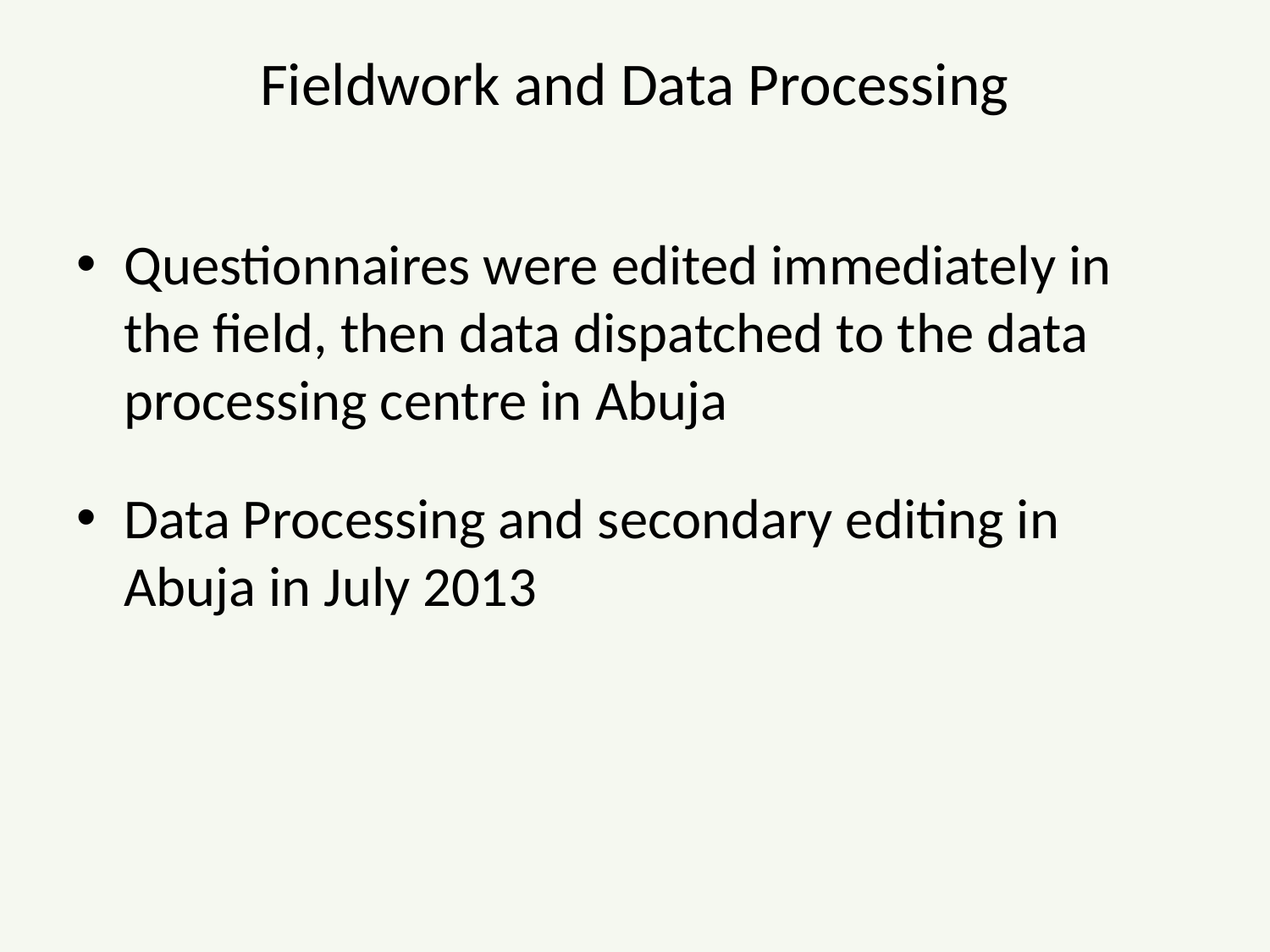

# Fieldwork and Data Processing
Questionnaires were edited immediately in the field, then data dispatched to the data processing centre in Abuja
Data Processing and secondary editing in Abuja in July 2013